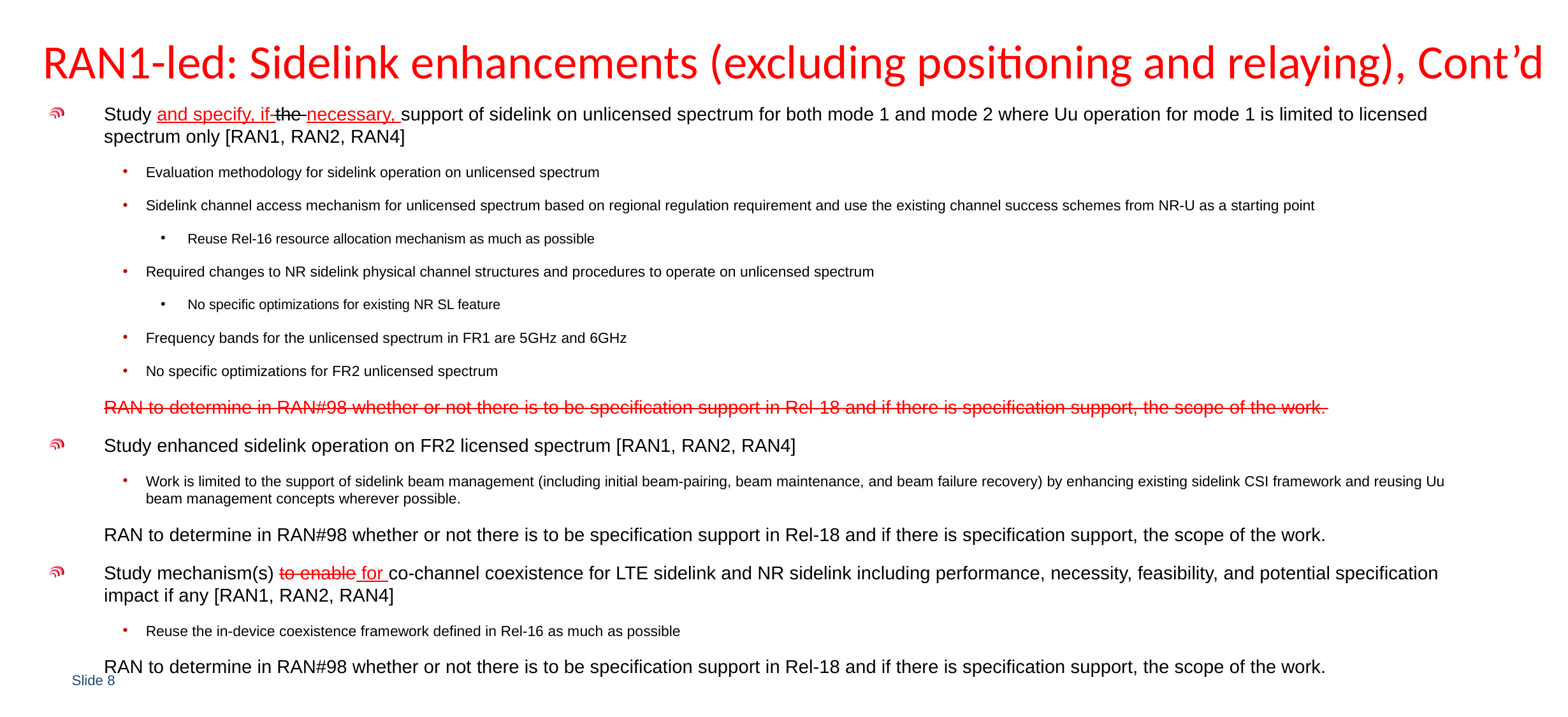

# RAN1-led: Sidelink enhancements (excluding positioning and relaying), Cont’d
Study and specify, if the necessary, support of sidelink on unlicensed spectrum for both mode 1 and mode 2 where Uu operation for mode 1 is limited to licensed spectrum only [RAN1, RAN2, RAN4]
Evaluation methodology for sidelink operation on unlicensed spectrum
Sidelink channel access mechanism for unlicensed spectrum based on regional regulation requirement and use the existing channel success schemes from NR-U as a starting point
Reuse Rel-16 resource allocation mechanism as much as possible
Required changes to NR sidelink physical channel structures and procedures to operate on unlicensed spectrum
No specific optimizations for existing NR SL feature
Frequency bands for the unlicensed spectrum in FR1 are 5GHz and 6GHz
No specific optimizations for FR2 unlicensed spectrum
RAN to determine in RAN#98 whether or not there is to be specification support in Rel-18 and if there is specification support, the scope of the work.
Study enhanced sidelink operation on FR2 licensed spectrum [RAN1, RAN2, RAN4]
Work is limited to the support of sidelink beam management (including initial beam-pairing, beam maintenance, and beam failure recovery) by enhancing existing sidelink CSI framework and reusing Uu beam management concepts wherever possible.
RAN to determine in RAN#98 whether or not there is to be specification support in Rel-18 and if there is specification support, the scope of the work.
Study mechanism(s) to enable for co-channel coexistence for LTE sidelink and NR sidelink including performance, necessity, feasibility, and potential specification impact if any [RAN1, RAN2, RAN4]
Reuse the in-device coexistence framework defined in Rel-16 as much as possible
RAN to determine in RAN#98 whether or not there is to be specification support in Rel-18 and if there is specification support, the scope of the work.